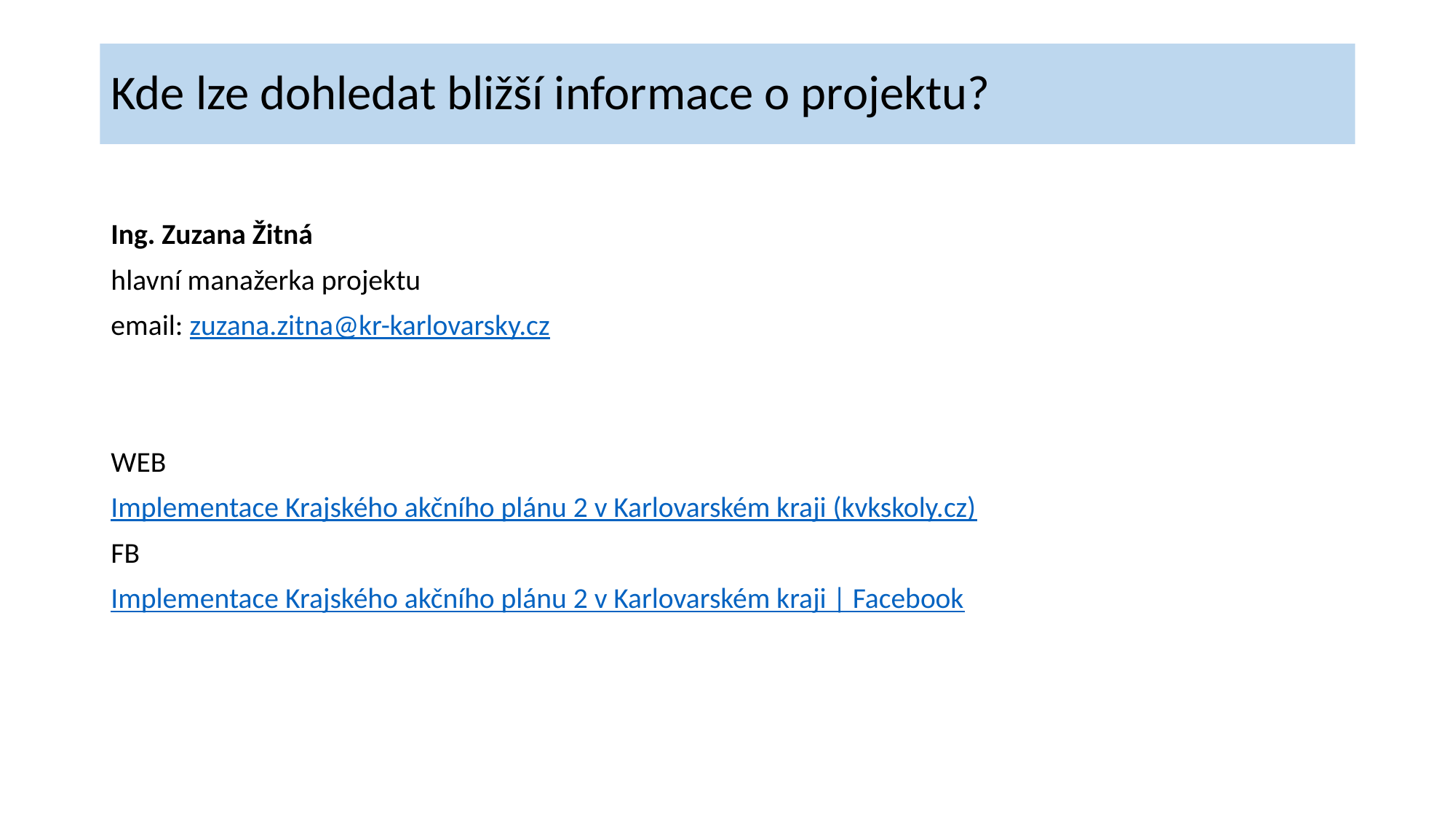

# Kde lze dohledat bližší informace o projektu?

Ing. Zuzana Žitná
hlavní manažerka projektu
email: zuzana.zitna@kr-karlovarsky.cz

WEB
Implementace Krajského akčního plánu 2 v Karlovarském kraji (kvkskoly.cz)
FB
Implementace Krajského akčního plánu 2 v Karlovarském kraji | Facebook